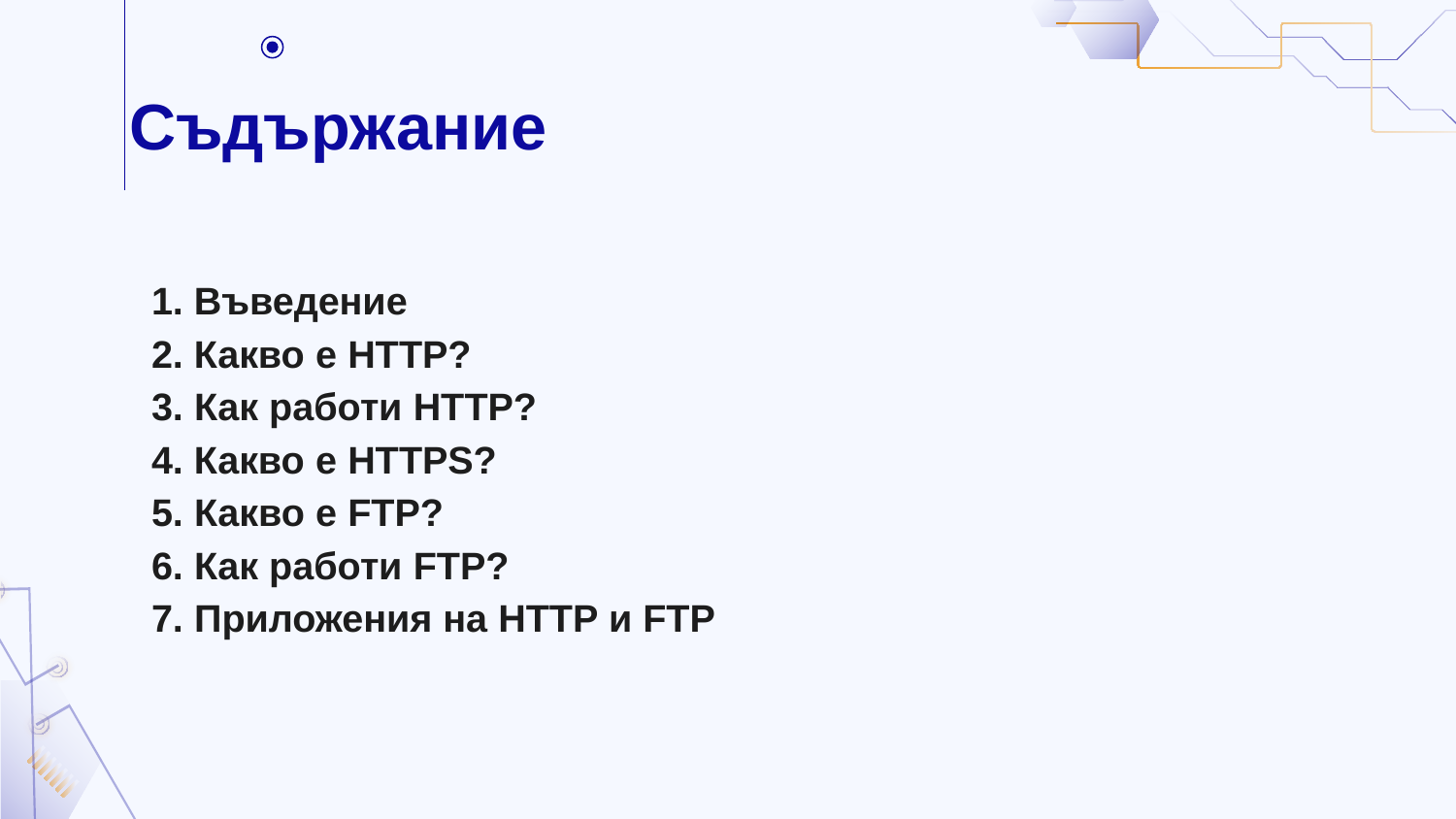

# Съдържание
1. Въведение
2. Какво е HTTP?
3. Как работи HTTP?
4. Какво е HTTPS?
5. Какво е FTP?
6. Как работи FTP?
7. Приложения на HTTP и FTP